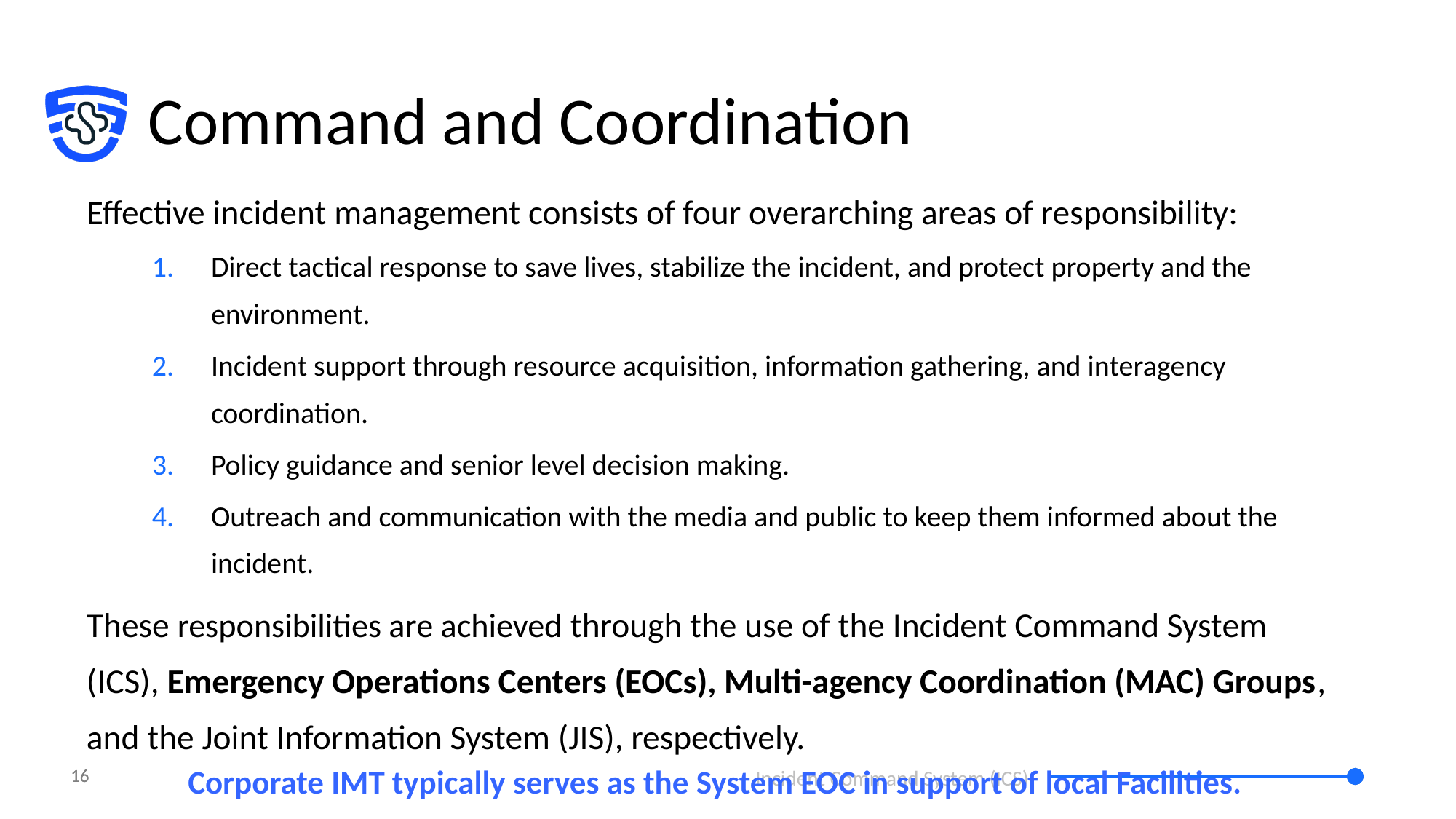

# Command and Coordination
Effective incident management consists of four overarching areas of responsibility:
Direct tactical response to save lives, stabilize the incident, and protect property and the environment.
Incident support through resource acquisition, information gathering, and interagency coordination.
Policy guidance and senior level decision making.
Outreach and communication with the media and public to keep them informed about the incident.
These responsibilities are achieved through the use of the Incident Command System (ICS), Emergency Operations Centers (EOCs), Multi-agency Coordination (MAC) Groups, and the Joint Information System (JIS), respectively.
Corporate IMT typically serves as the System EOC in support of local Facilities.